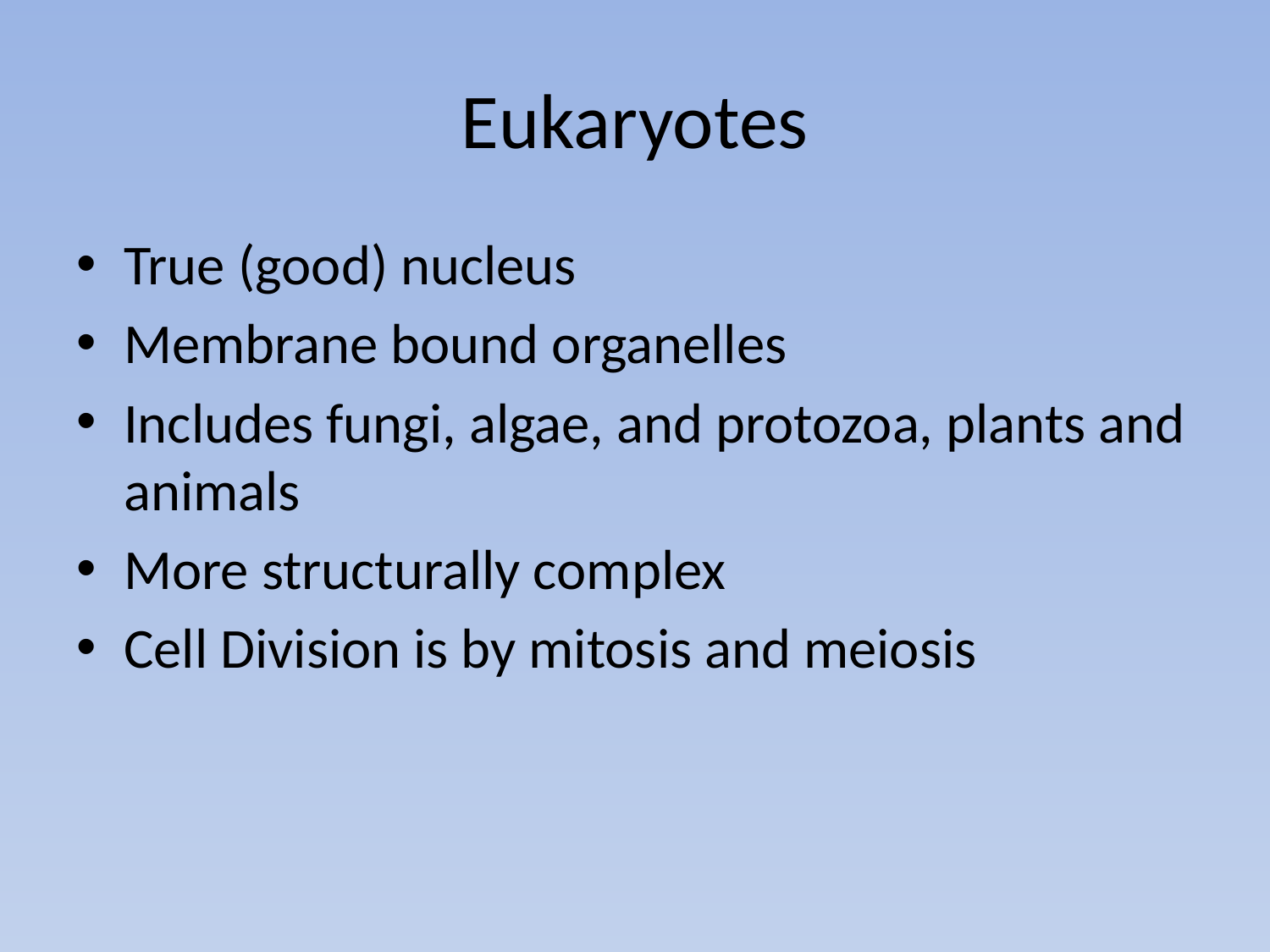

# Eukaryotes
True (good) nucleus
Membrane bound organelles
Includes fungi, algae, and protozoa, plants and animals
More structurally complex
Cell Division is by mitosis and meiosis